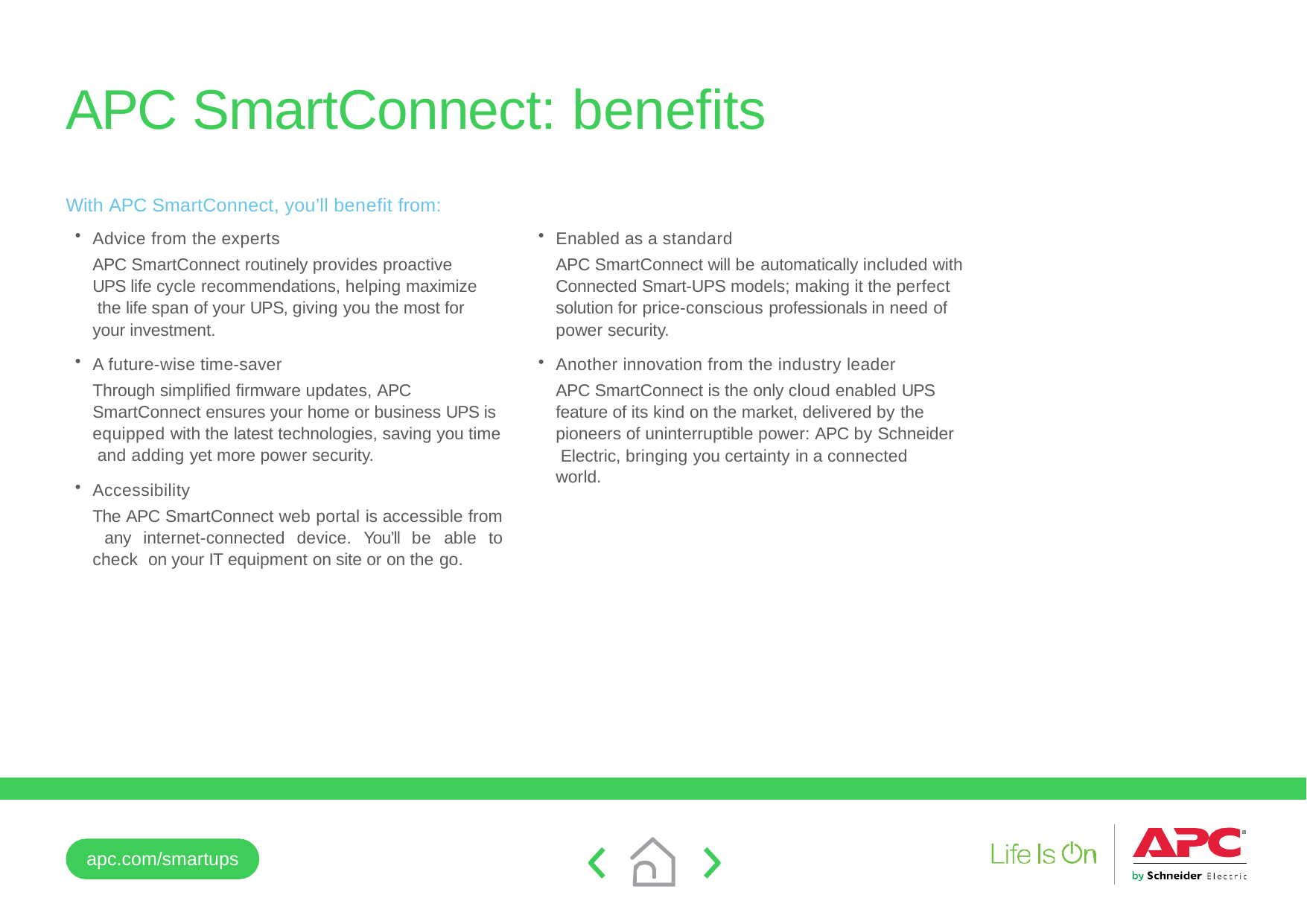

# APC SmartConnect: benefits
With APC SmartConnect, you’ll benefit from:
Advice from the experts
APC SmartConnect routinely provides proactive  UPS life cycle recommendations, helping maximize  the life span of your UPS, giving you the most for  your investment.
A future-wise time-saver
Through simplified firmware updates, APC  SmartConnect ensures your home or business UPS is  equipped with the latest technologies, saving you time  and adding yet more power security.
Accessibility
The APC SmartConnect web portal is accessible from  any internet-connected device. You’ll be able to check  on your IT equipment on site or on the go.
Enabled as a standard
APC SmartConnect will be automatically included with Connected Smart-UPS models; making it the perfect solution for price-conscious professionals in need of power security.
Another innovation from the industry leader
APC SmartConnect is the only cloud enabled UPS  feature of its kind on the market, delivered by the  pioneers of uninterruptible power: APC by Schneider  Electric, bringing you certainty in a connected world.

apc.com/smartups